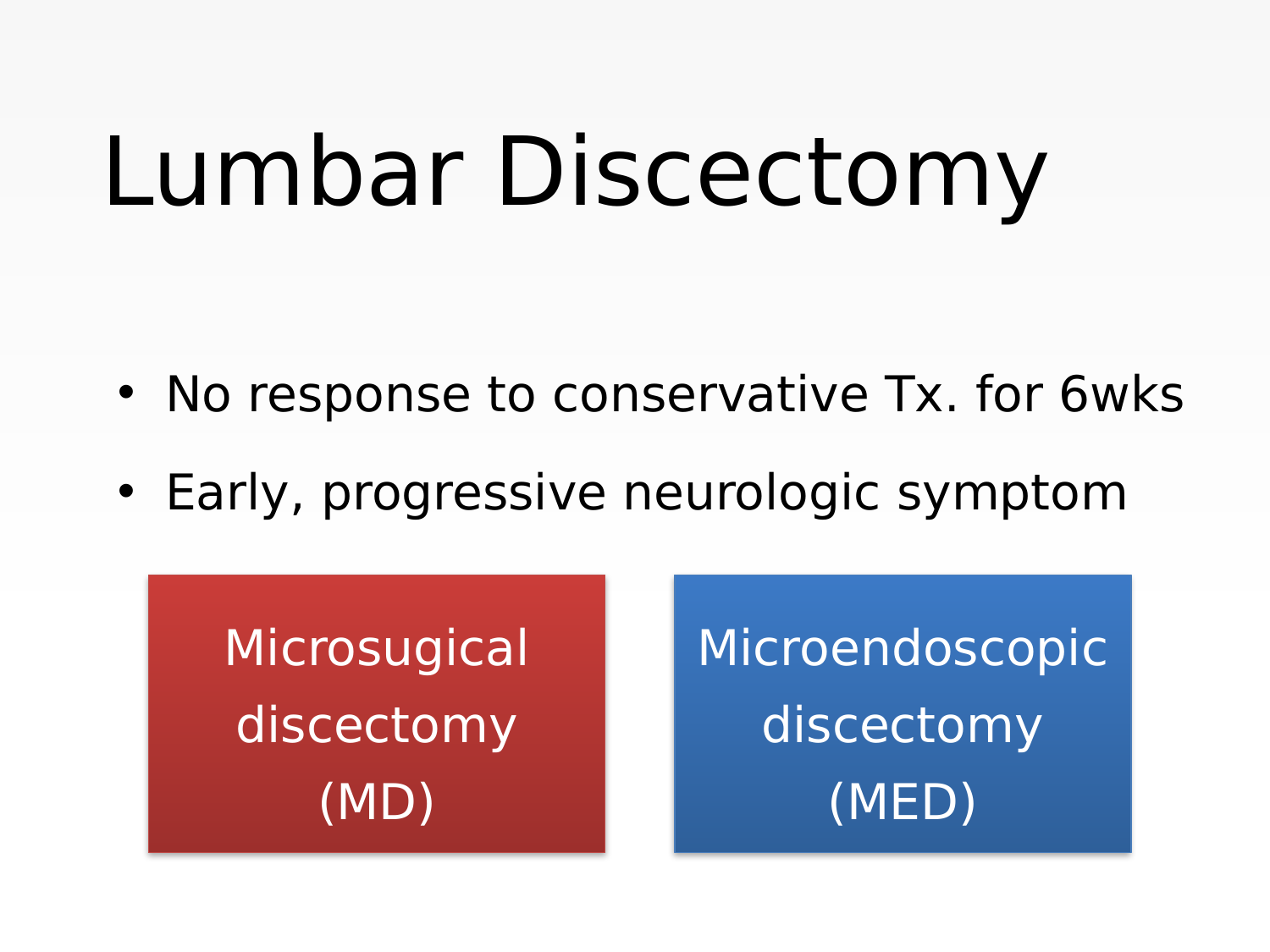

# Lumbar Discectomy
No response to conservative Tx. for 6wks
Early, progressive neurologic symptom
Microsugical discectomy
(MD)
Microendoscopic discectomy
(MED)